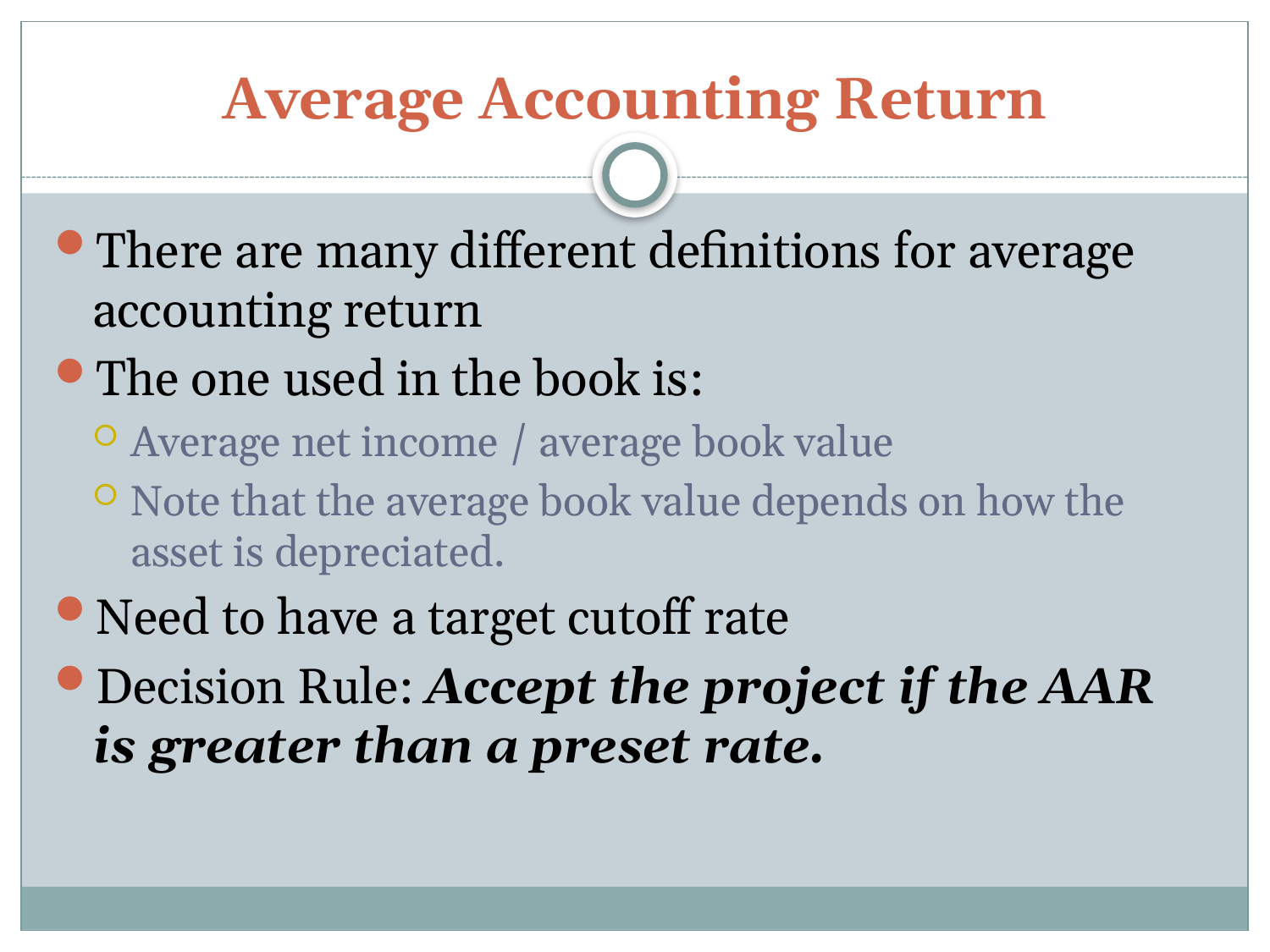

# Average Accounting Return
There are many different definitions for average accounting return
The one used in the book is:
Average net income / average book value
Note that the average book value depends on how the asset is depreciated.
Need to have a target cutoff rate
Decision Rule: Accept the project if the AAR is greater than a preset rate.